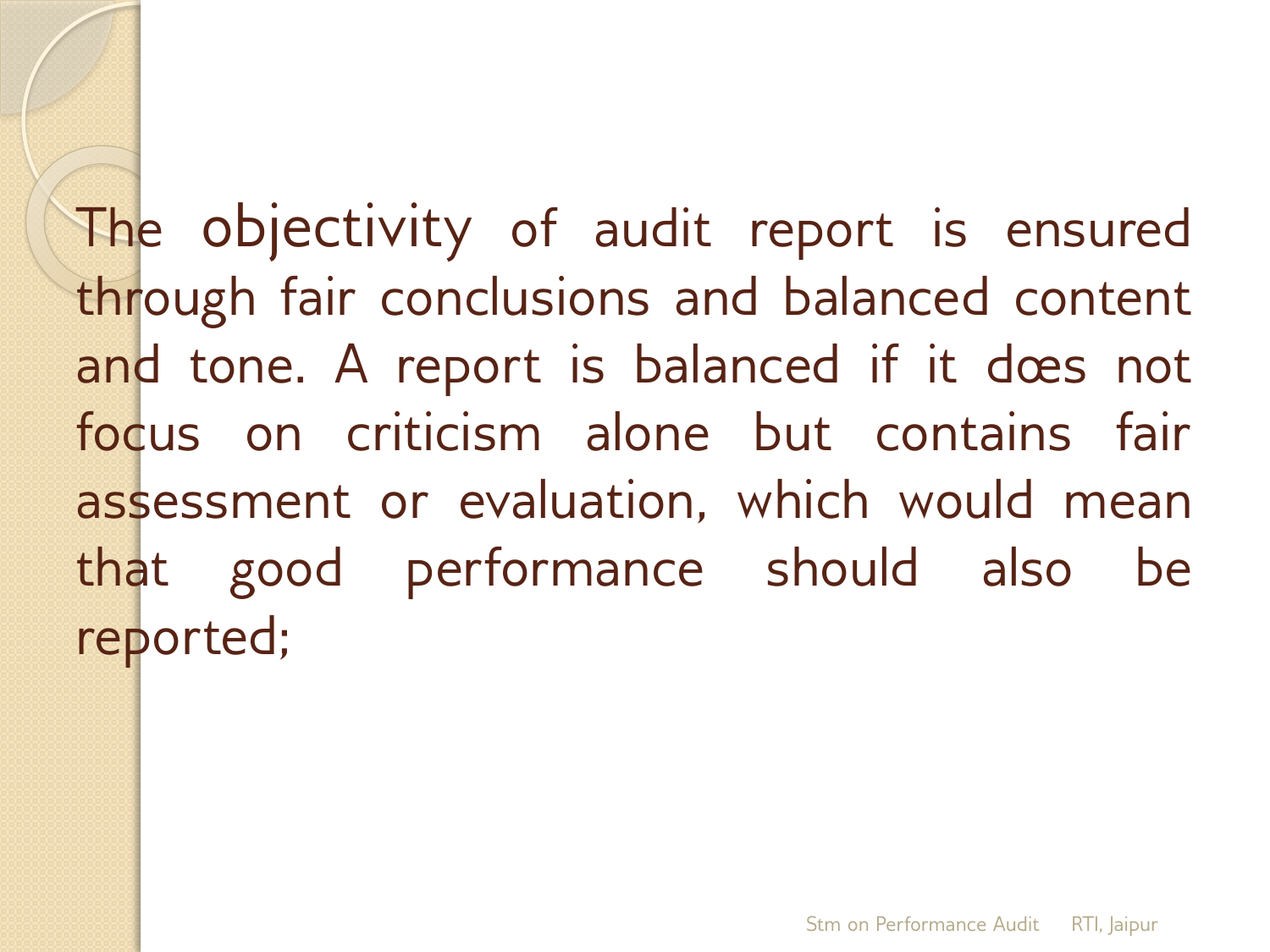

# The objectivity of audit report is ensured through fair conclusions and balanced content and tone. A report is balanced if it does not focus on criticism alone but contains fair assessment or evaluation, which would mean that good performance should also be reported;
Stm on Performance Audit     RTI, Jaipur